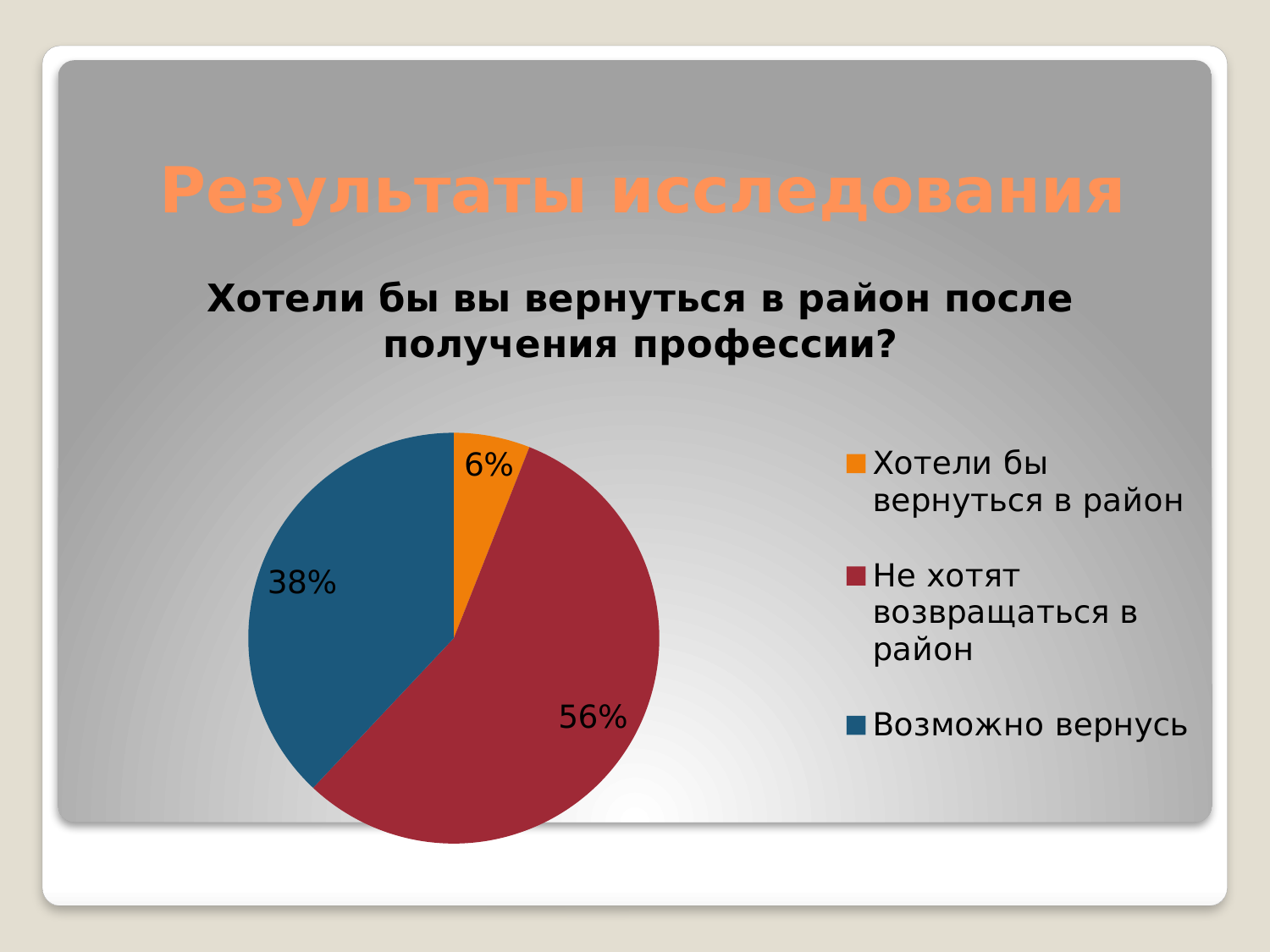

# Результаты исследования

### Chart:

| Category | Хотели бы вы вернуться в район после получения профессии? |
|---|---|
| Хотели бы вернуться в район | 0.06 |
| Не хотят возвращаться в район | 0.56 |
| Возможно вернусь | 0.38 |